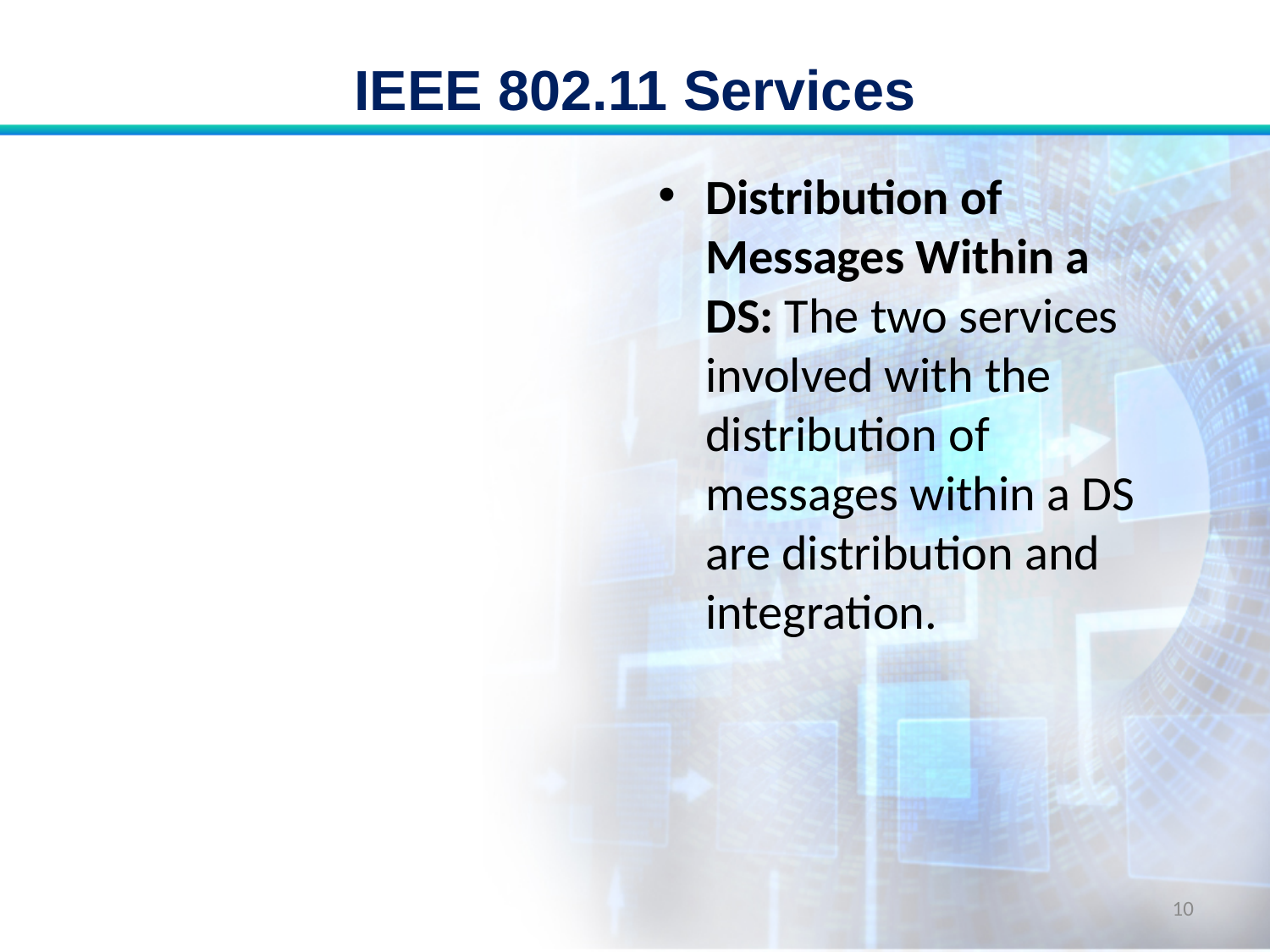

# IEEE 802.11 Services
Distribution of Messages Within a DS: The two services involved with the distribution of messages within a DS are distribution and integration.
10